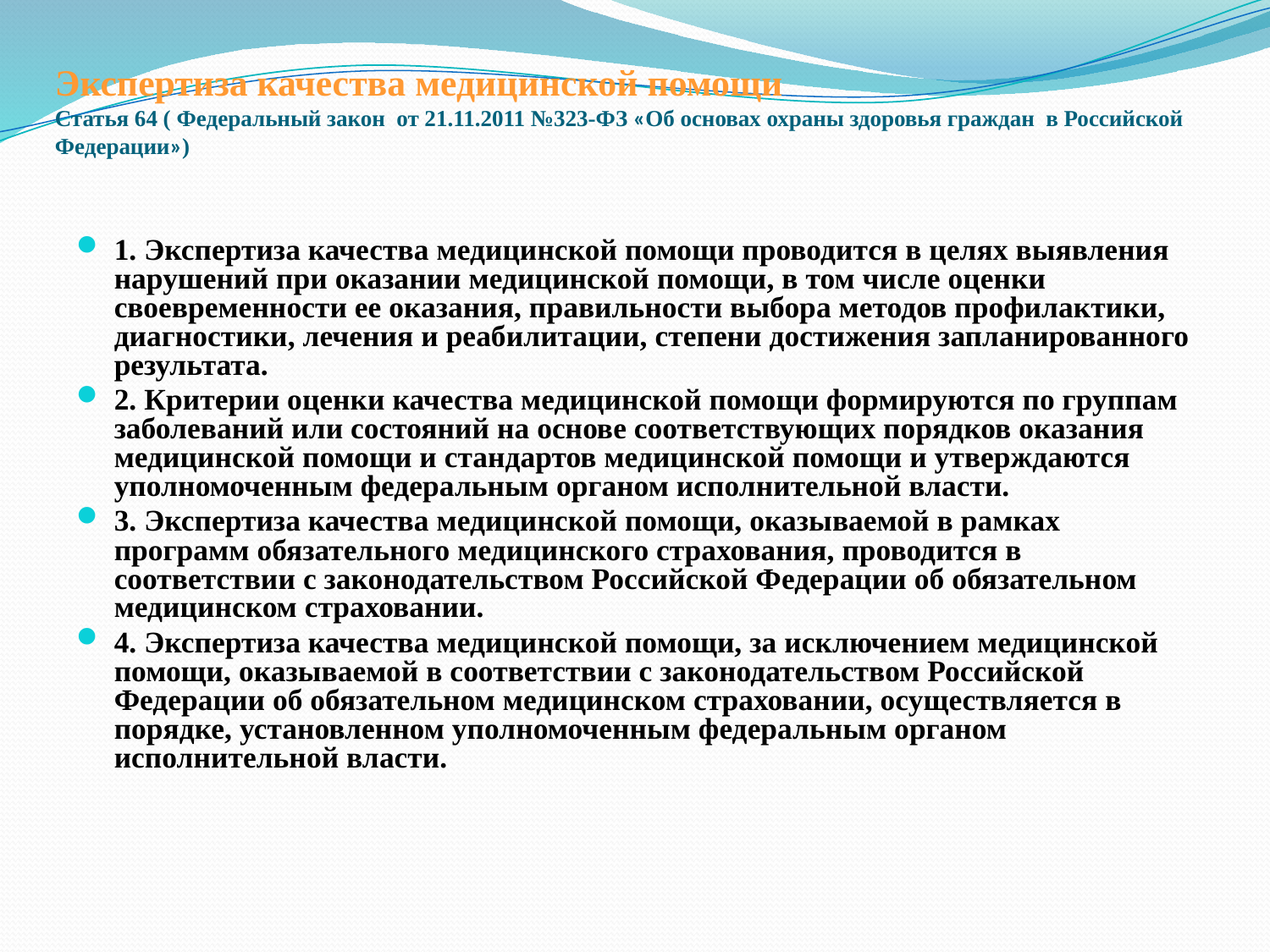

# Экспертиза качества медицинской помощи Статья 64 ( Федеральный закон  от 21.11.2011 №323-ФЗ «Об основах охраны здоровья граждан  в Российской Федерации»)

1. Экспертиза качества медицинской помощи проводится в целях выявления нарушений при оказании медицинской помощи, в том числе оценки своевременности ее оказания, правильности выбора методов профилактики, диагностики, лечения и реабилитации, степени достижения запланированного результата.
2. Критерии оценки качества медицинской помощи формируются по группам заболеваний или состояний на основе соответствующих порядков оказания медицинской помощи и стандартов медицинской помощи и утверждаются уполномоченным федеральным органом исполнительной власти.
3. Экспертиза качества медицинской помощи, оказываемой в рамках программ обязательного медицинского страхования, проводится в соответствии с законодательством Российской Федерации об обязательном медицинском страховании.
4. Экспертиза качества медицинской помощи, за исключением медицинской помощи, оказываемой в соответствии с законодательством Российской Федерации об обязательном медицинском страховании, осуществляется в порядке, установленном уполномоченным федеральным органом исполнительной власти.